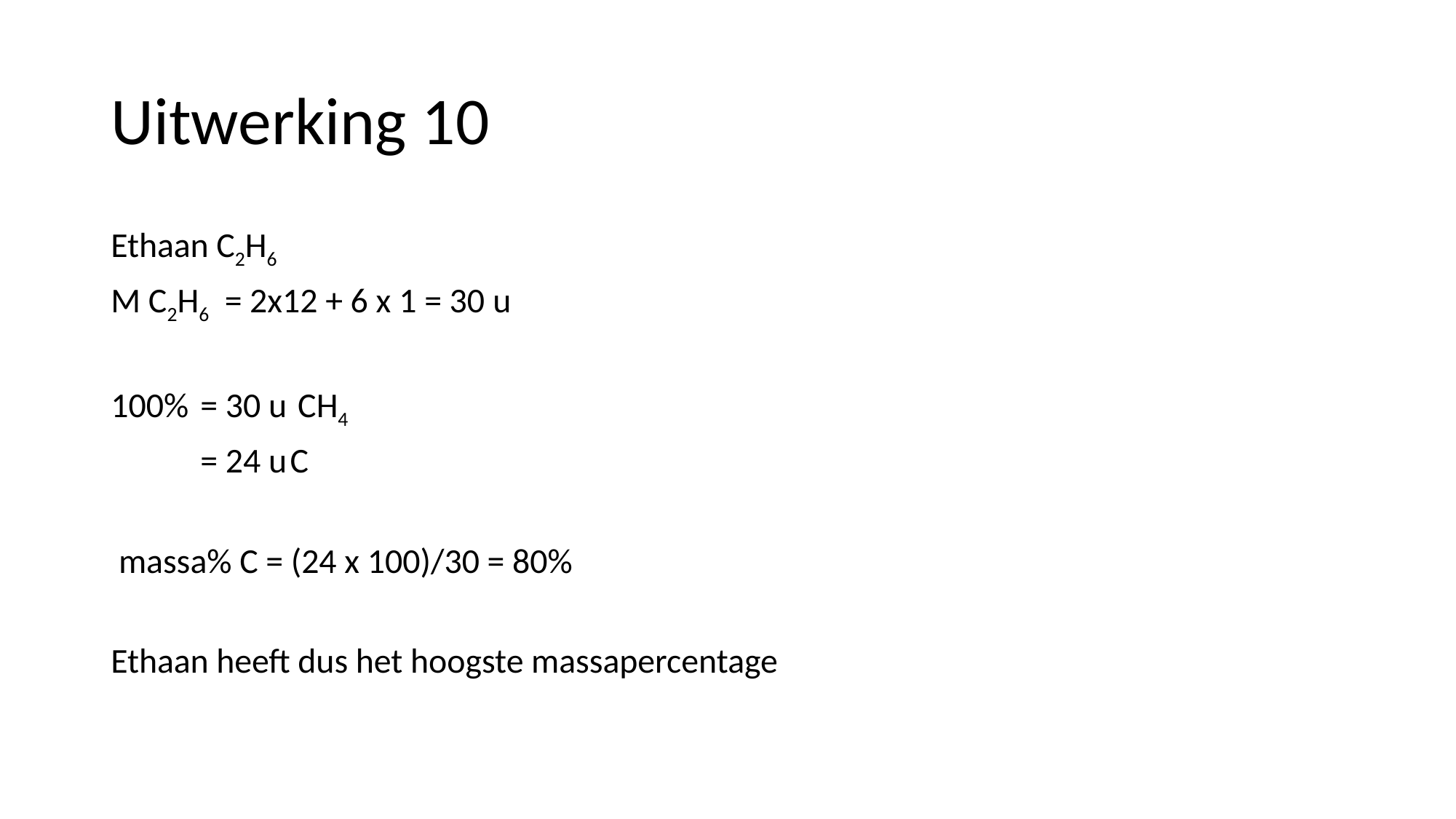

# Uitwerking 10
Ethaan C2H6
M C2H6  = 2x12 + 6 x 1 = 30 u

100% 		= 30 u			 CH4
		= 24 u			C

 massa% C = (24 x 100)/30 = 80%

Ethaan heeft dus het hoogste massapercentage